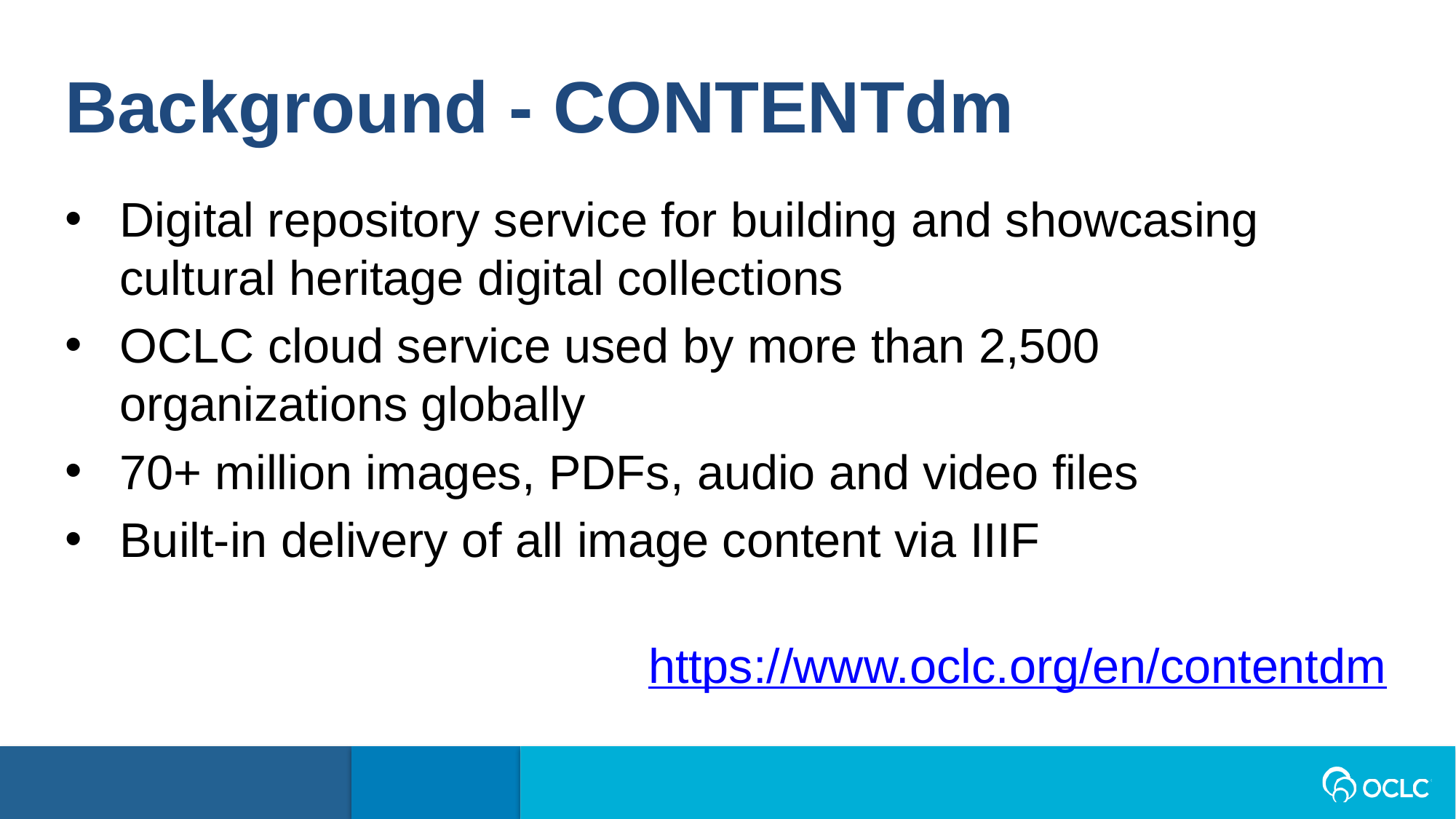

Background - CONTENTdm
Digital repository service for building and showcasing cultural heritage digital collections
OCLC cloud service used by more than 2,500 organizations globally
70+ million images, PDFs, audio and video files
Built-in delivery of all image content via IIIF
https://www.oclc.org/en/contentdm